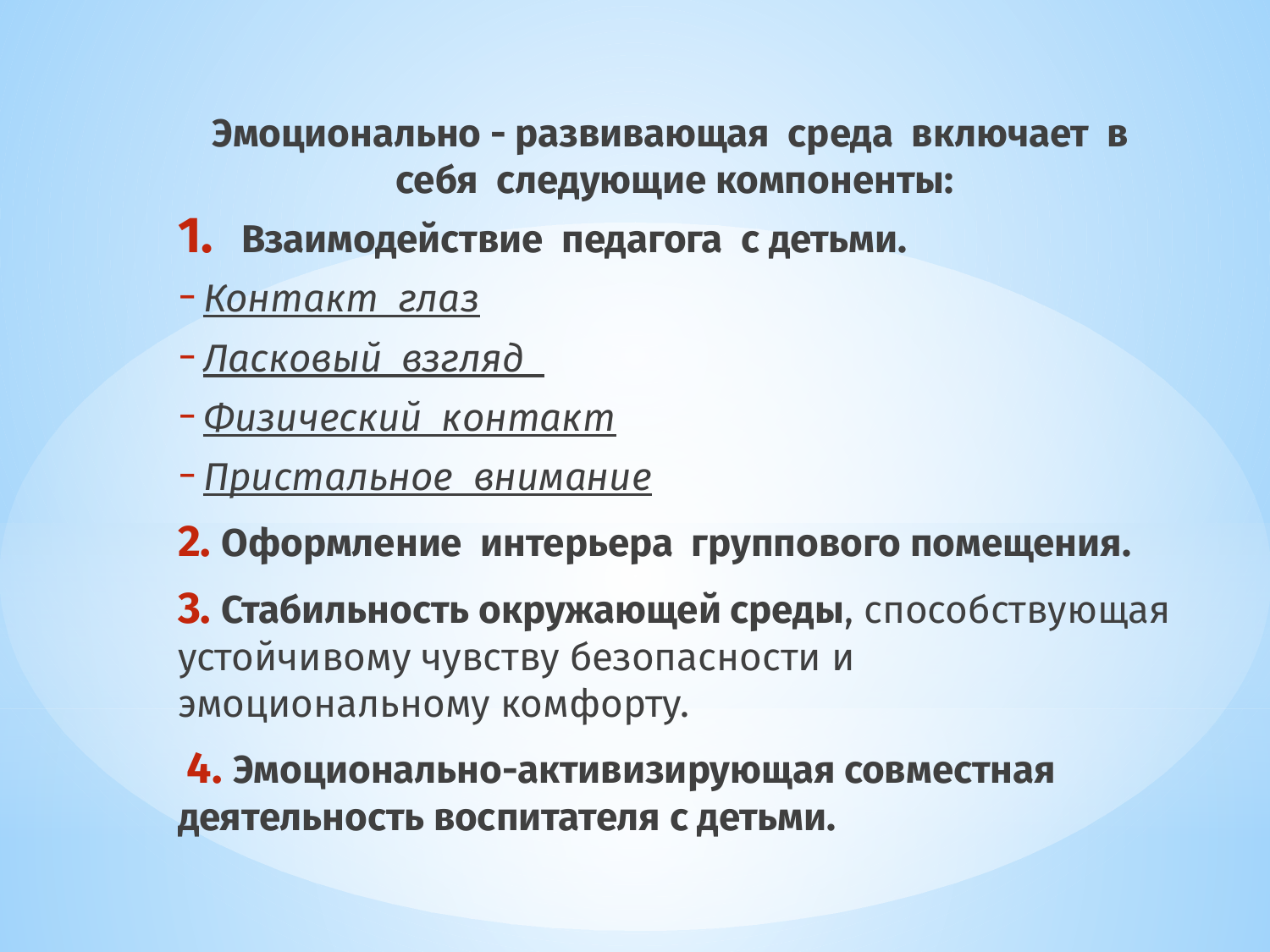

Эмоционально - развивающая  среда  включает  в  себя  следующие компоненты:
Взаимодействие  педагога  с детьми.
Контакт  глаз
Ласковый  взгляд
Физический  контакт
Пристальное  внимание
2. Оформление  интерьера  группового помещения.
3. Стабильность окружающей среды, способствующая устойчивому чувству безопасности и эмоциональному комфорту.
 4. Эмоционально-активизирующая совместная деятельность воспитателя с детьми.